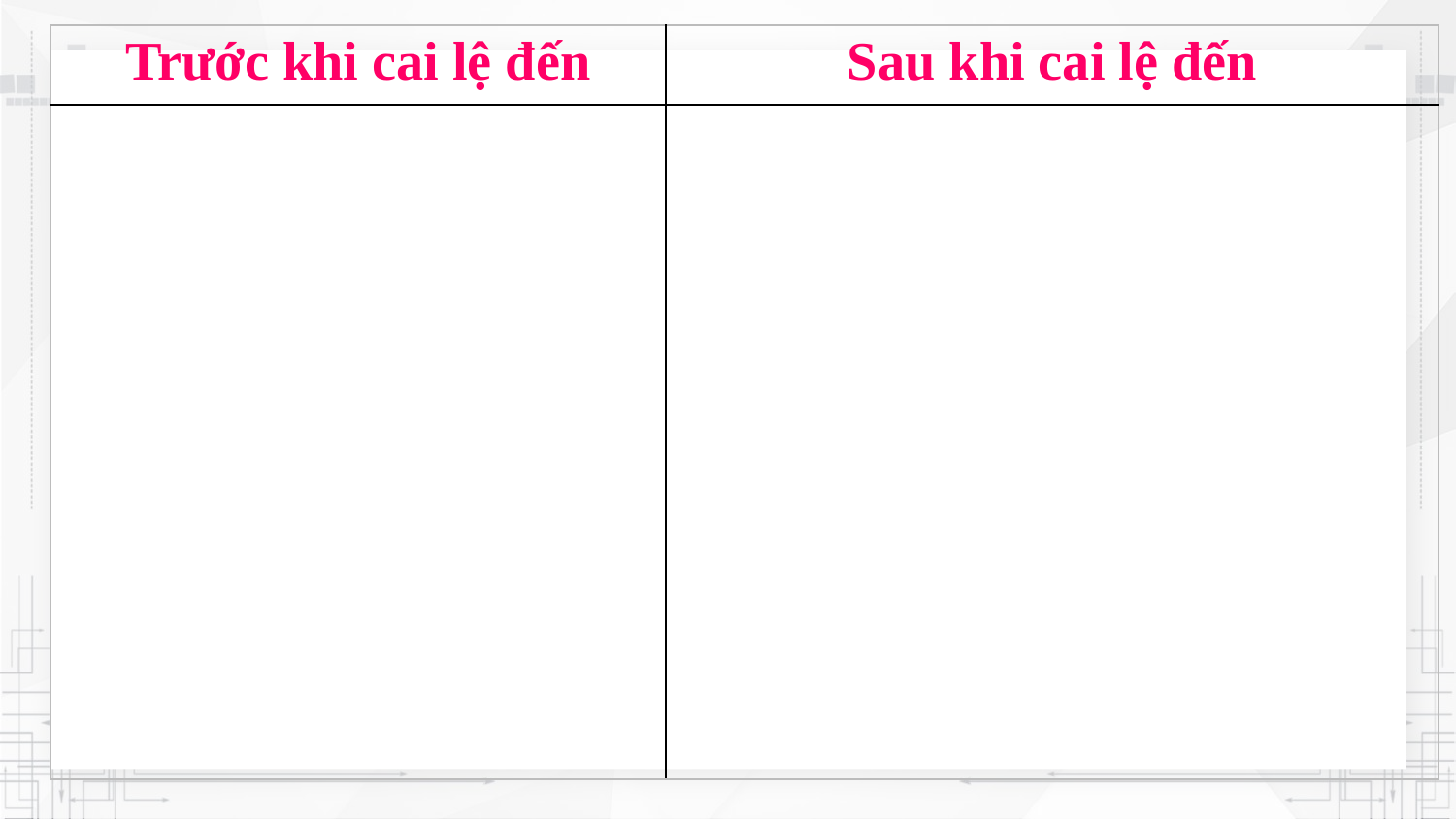

| Trước khi cai lệ đến | Sau khi cai lệ đến |
| --- | --- |
|  |  |